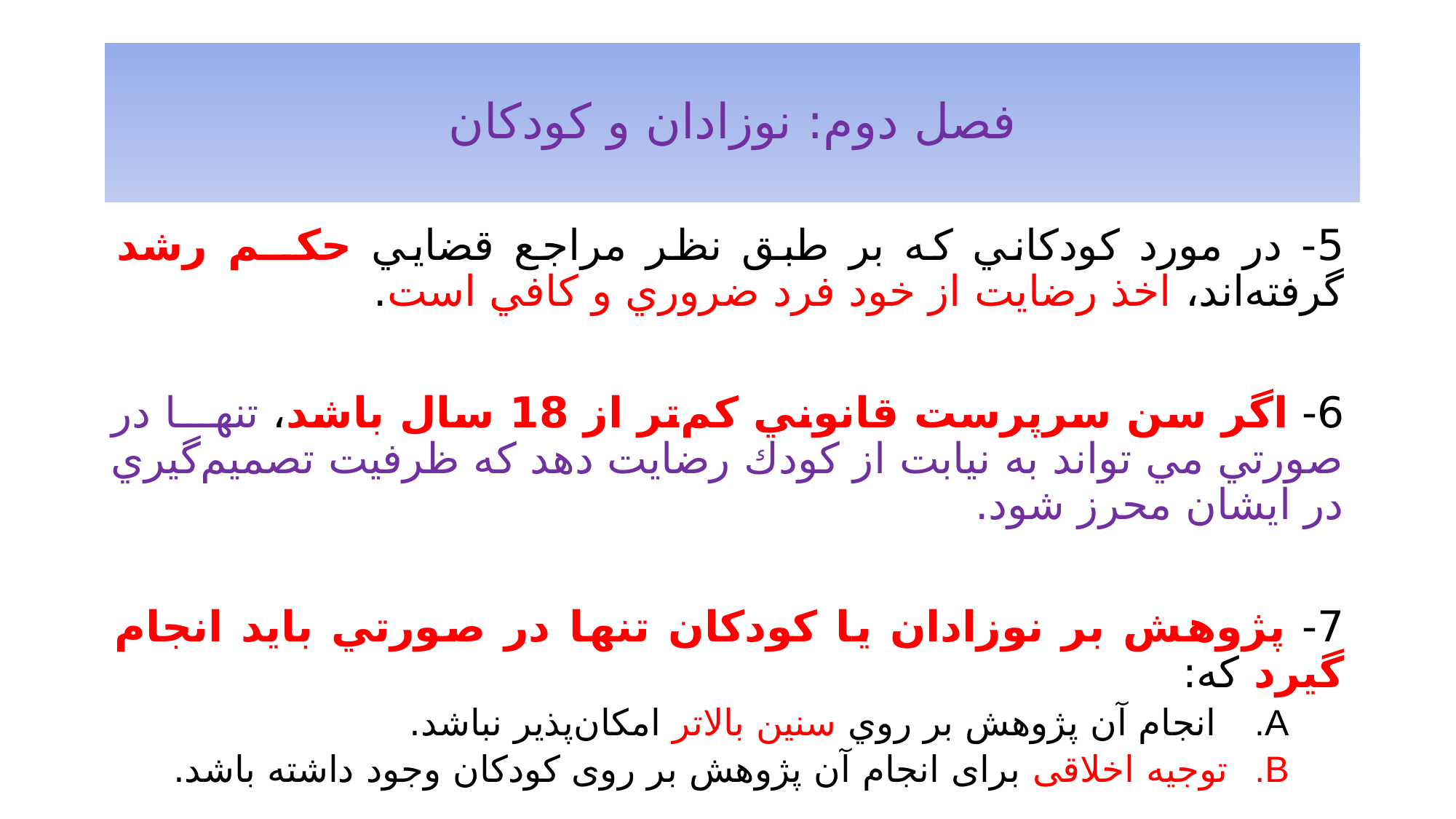

# فصل دوم: نوزادان و کودکان
5- در مورد کودکاني که بر طبق نظر مراجع قضايي حکــم رشد گرفته‌اند، اخذ رضايت از خود فرد ضروري و کافي است.

6- اگر سن سرپرست قانوني کم‌تر از 18 سال باشد، تنهـــا در صورتي مي تواند به نيابت از كودك رضايت دهد كه ظرفيت تصميم‌گيري در ايشان محرز شود.

7- پژوهش بر نوزادان يا کودکان تنها در صورتي بايد انجام گيرد که:
 انجام آن پژوهش بر روي سنين بالاتر امکان‌پذير نباشد.
توجيه اخلاقی برای انجام آن پژوهش بر روی کودکان وجود داشته باشد.